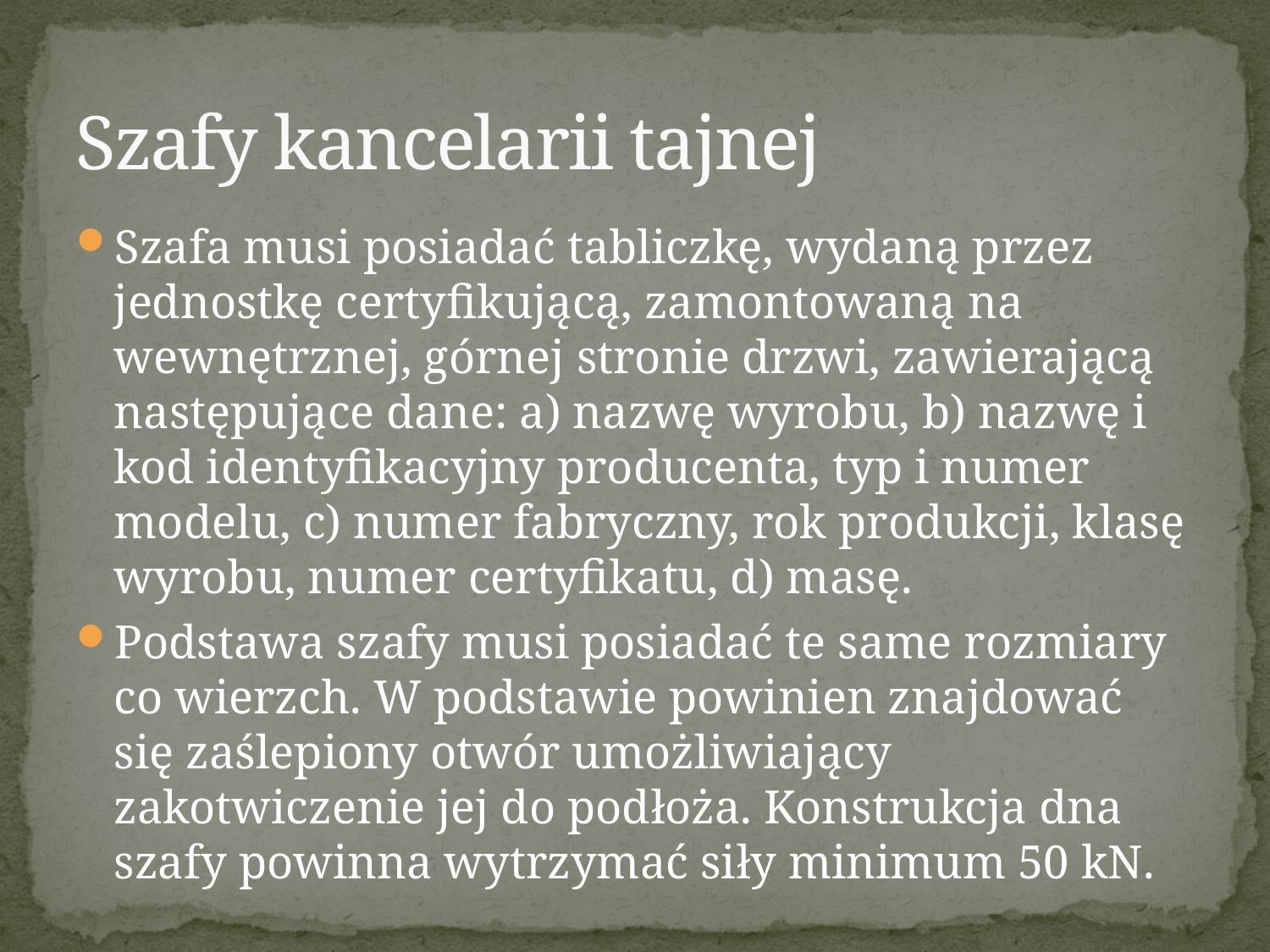

# Szafy kancelarii tajnej
Szafa musi posiadać tabliczkę, wydaną przez jednostkę certyfikującą, zamontowaną na wewnętrznej, górnej stronie drzwi, zawierającą następujące dane: a) nazwę wyrobu, b) nazwę i kod identyfikacyjny producenta, typ i numer modelu, c) numer fabryczny, rok produkcji, klasę wyrobu, numer certyfikatu, d) masę.
Podstawa szafy musi posiadać te same rozmiary co wierzch. W podstawie powinien znajdować się zaślepiony otwór umożliwiający zakotwiczenie jej do podłoża. Konstrukcja dna szafy powinna wytrzymać siły minimum 50 kN.